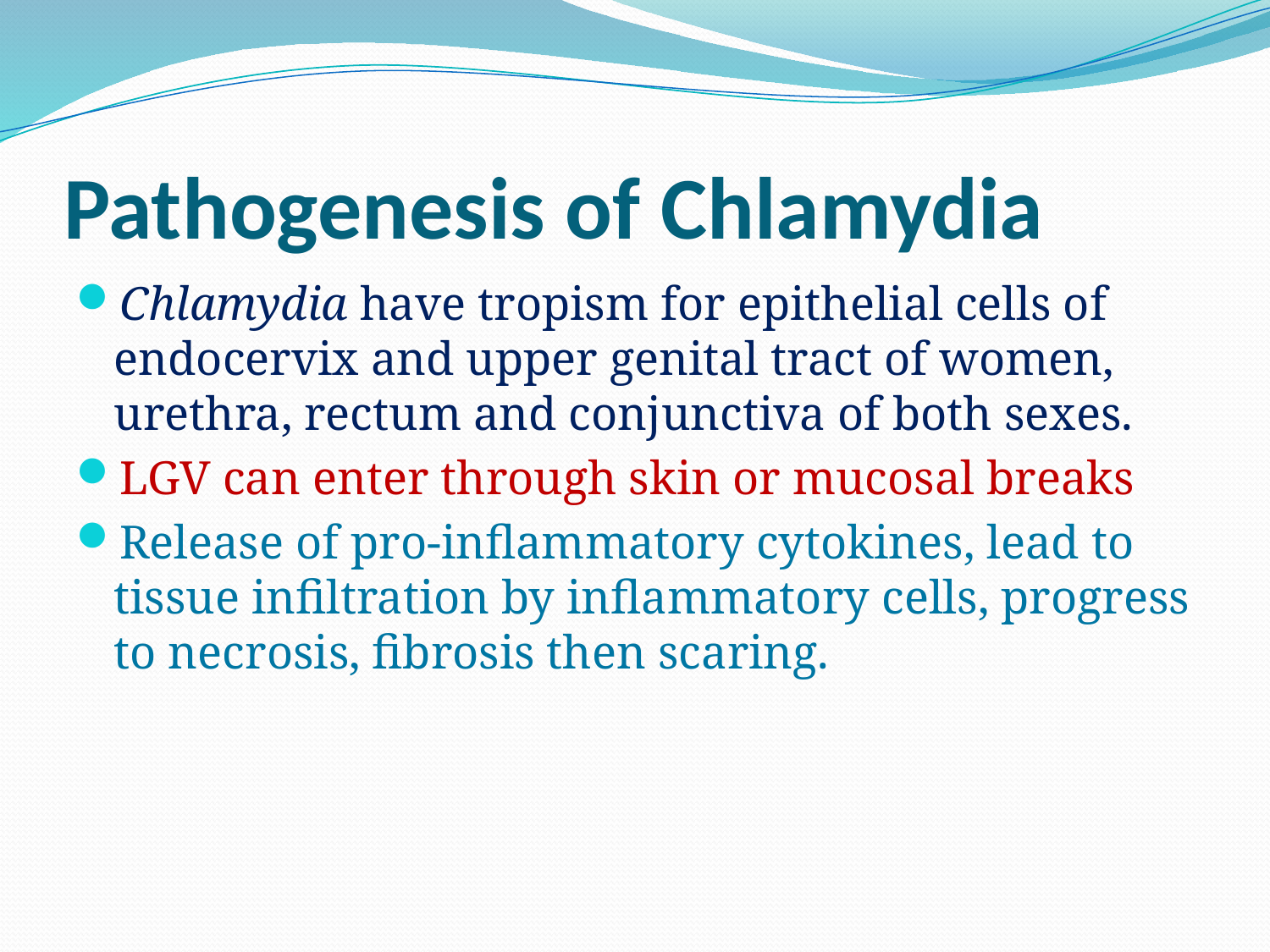

# Pathogenesis of Chlamydia
Chlamydia have tropism for epithelial cells of endocervix and upper genital tract of women, urethra, rectum and conjunctiva of both sexes.
LGV can enter through skin or mucosal breaks
Release of pro-inflammatory cytokines, lead to tissue infiltration by inflammatory cells, progress to necrosis, fibrosis then scaring.